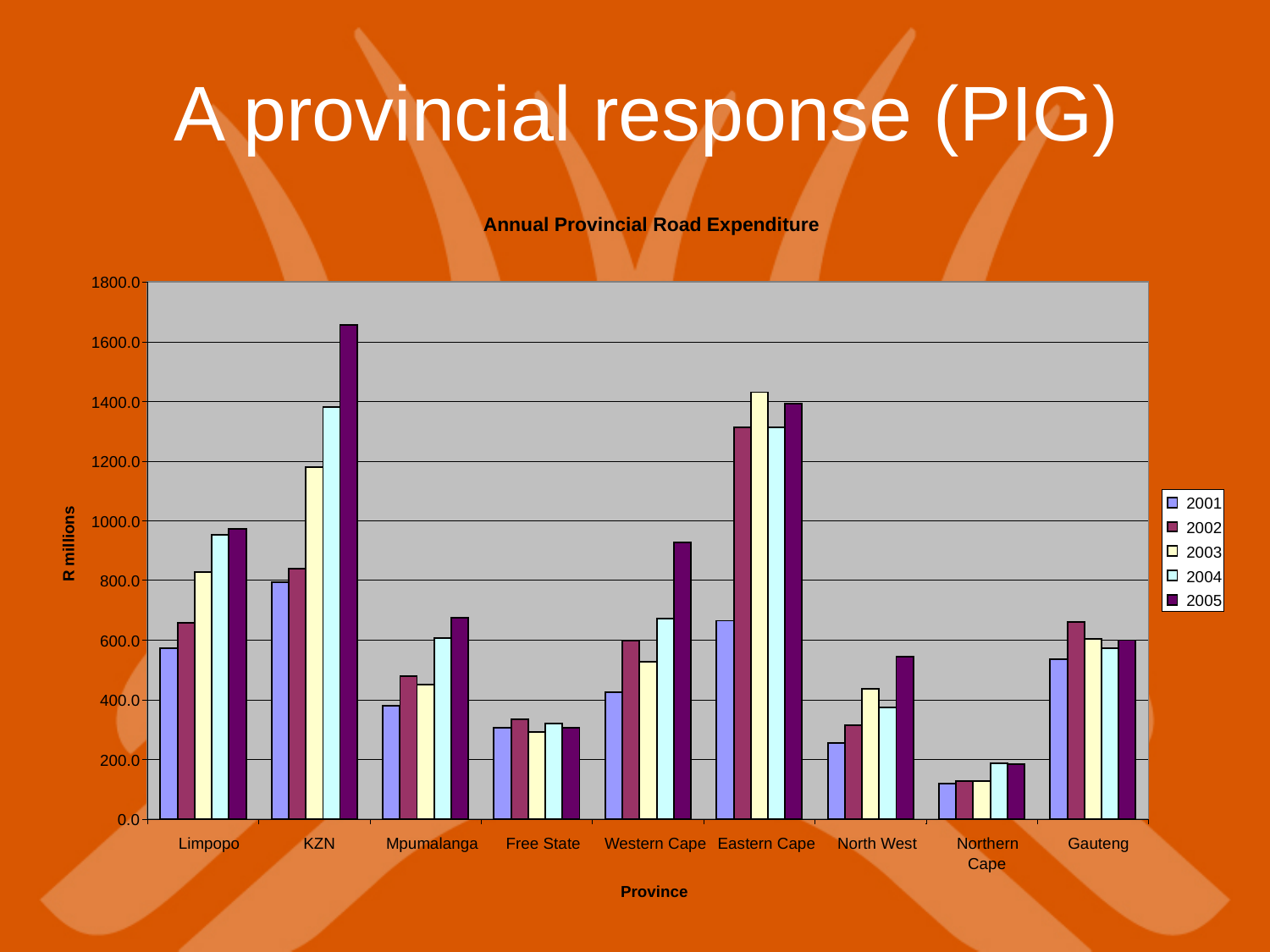

# A provincial response (PIG)

Annual Provincial Road Expenditure
1800.0

1600.0

1400.0

1200.0

2001

1000.0
2002

R millions

2003

2004

800.0

2005

600.0

400.0

200.0

0.0

Limpopo
KZN
Mpumalanga
Free State
Western Cape
Eastern Cape
North West
Northern
Gauteng
Cape
Province